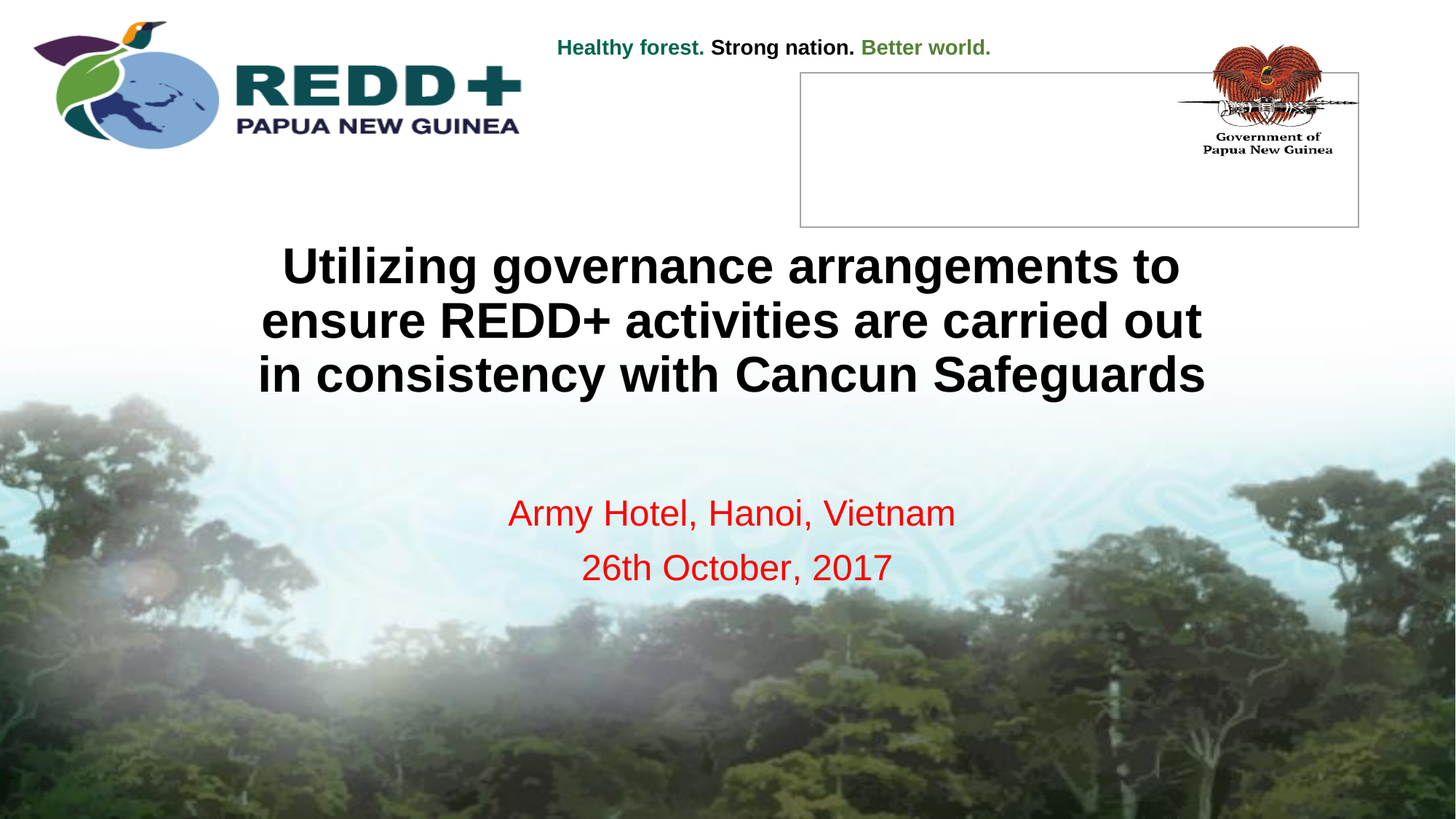

Utilizing governance arrangements to ensure REDD+ activities are carried out in consistency with Cancun Safeguards
Army Hotel, Hanoi, Vietnam
 26th October, 2017